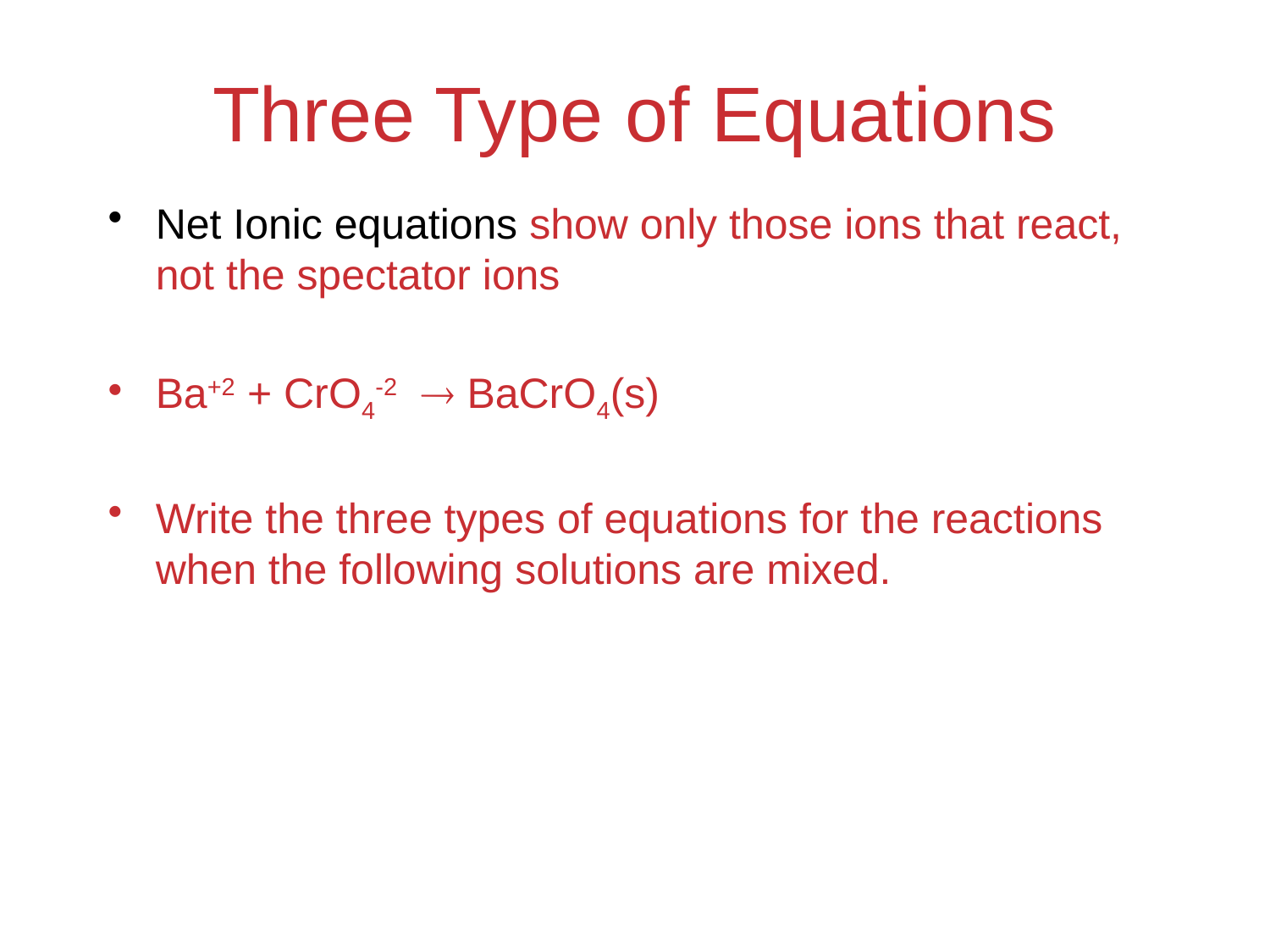

# Three Type of Equations
Net Ionic equations show only those ions that react, not the spectator ions

Ba+2 + CrO4-2  → BaCrO4(s)

Write the three types of equations for the reactions when the following solutions are mixed.